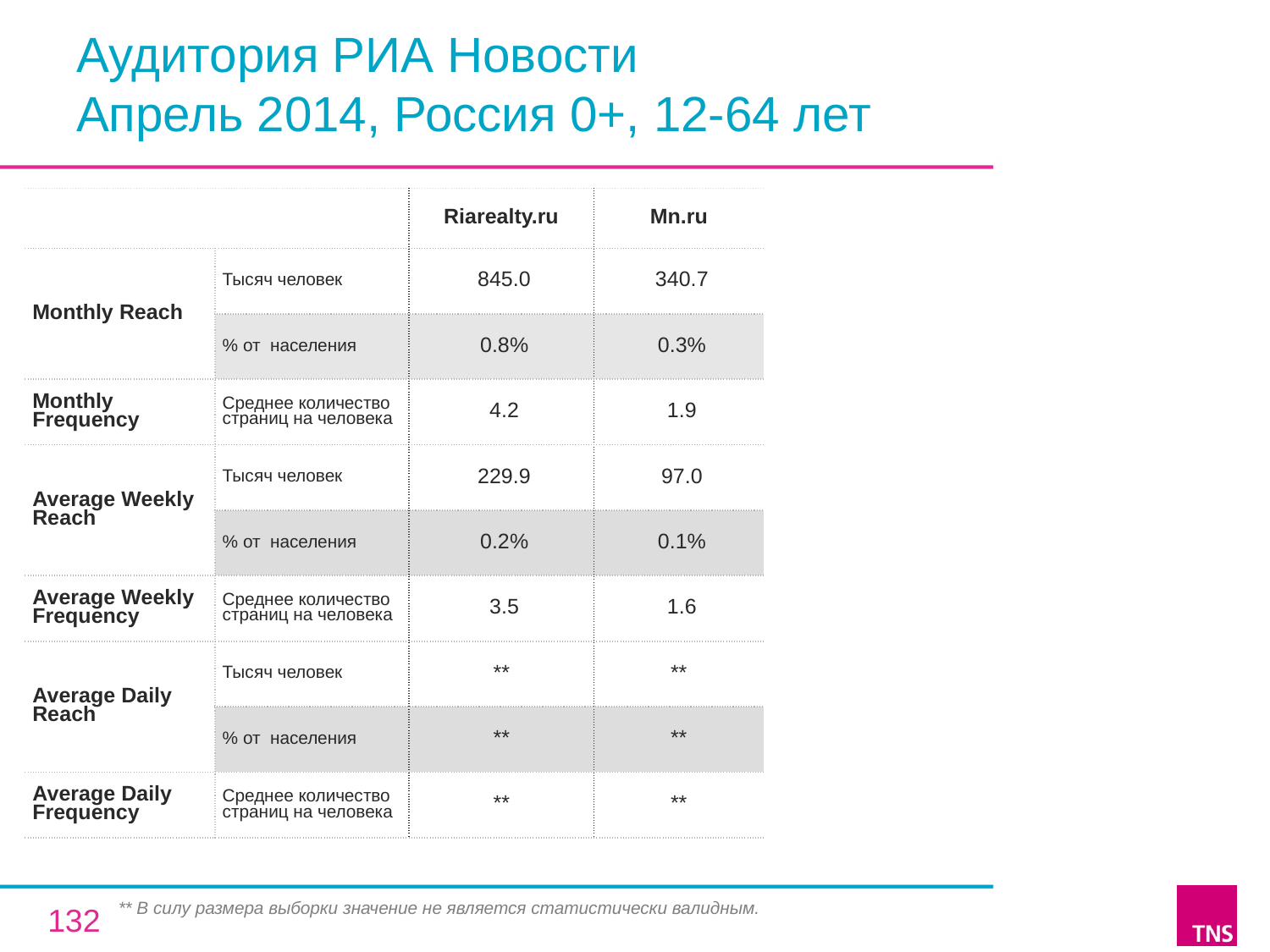

# Аудитория РИА Новости Апрель 2014, Россия 0+, 12-64 лет
|  |  | Riarealty.ru | Mn.ru |
| --- | --- | --- | --- |
| Monthly Reach | Тысяч человек | 845.0 | 340.7 |
|  | % от населения | 0.8% | 0.3% |
| Monthly Frequency | Среднее количество страниц на человека | 4.2 | 1.9 |
| Average Weekly Reach | Тысяч человек | 229.9 | 97.0 |
|  | % от населения | 0.2% | 0.1% |
| Average Weekly Frequency | Среднее количество страниц на человека | 3.5 | 1.6 |
| Average Daily Reach | Тысяч человек | \*\* | \*\* |
|  | % от населения | \*\* | \*\* |
| Average Daily Frequency | Среднее количество страниц на человека | \*\* | \*\* |
** В силу размера выборки значение не является статистически валидным.
132